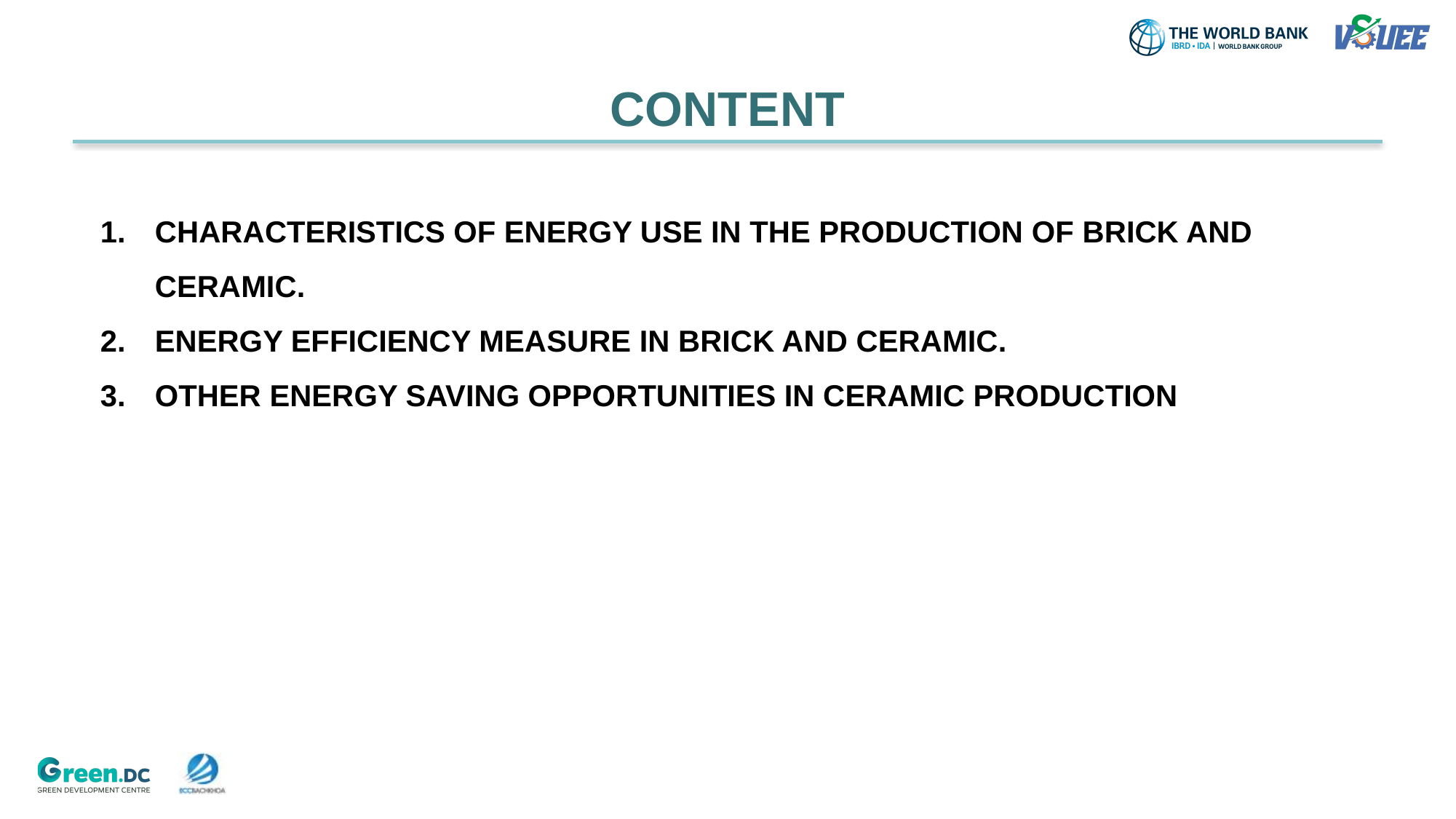

# CONTENT
CHARACTERISTICS OF ENERGY USE IN THE PRODUCTION OF BRICK AND CERAMIC.
ENERGY EFFICIENCY MEASURE IN BRICK AND CERAMIC.
OTHER ENERGY SAVING OPPORTUNITIES IN CERAMIC PRODUCTION